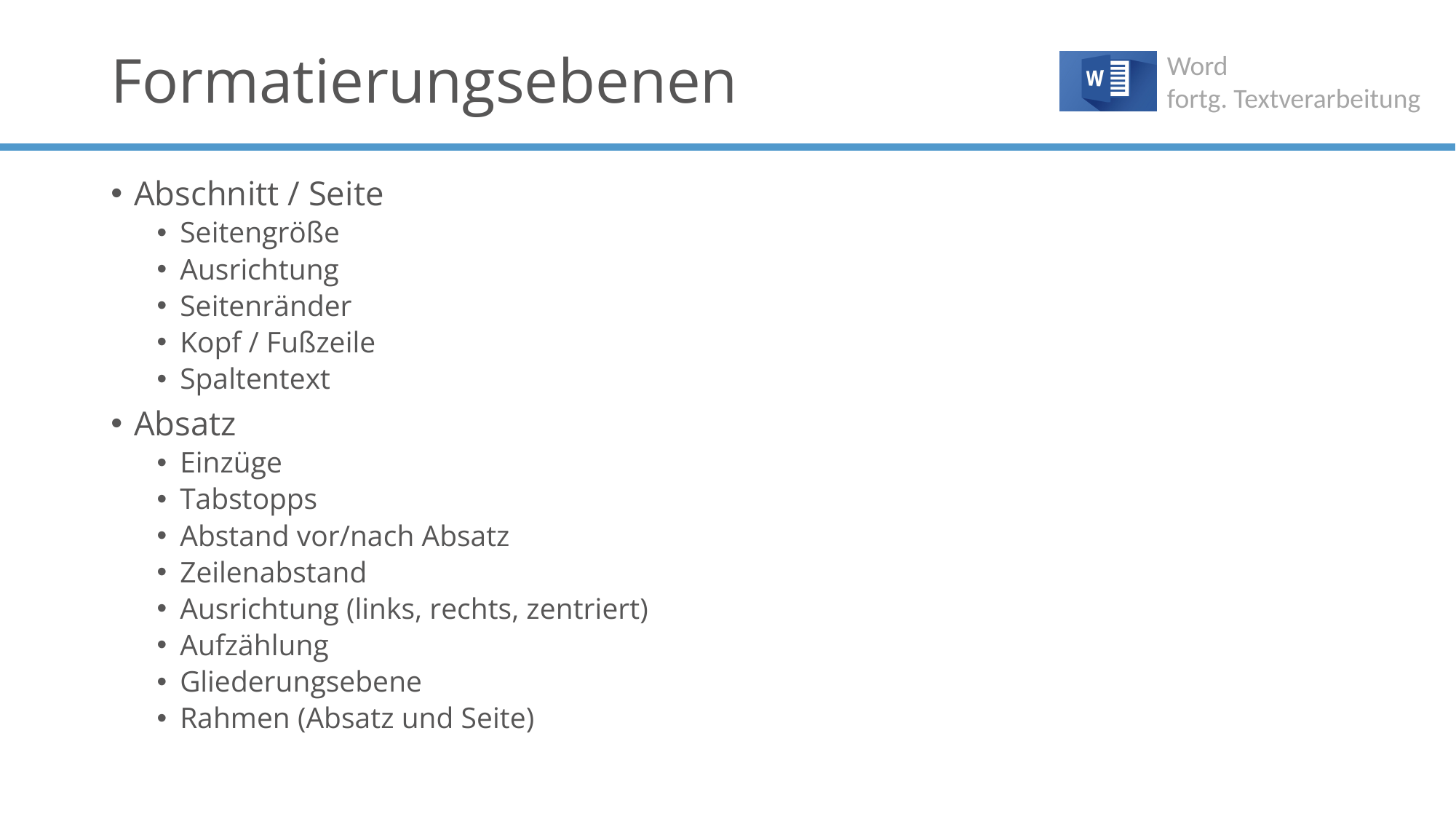

# Formatierungsebenen
Abschnitt / Seite
Seitengröße
Ausrichtung
Seitenränder
Kopf / Fußzeile
Spaltentext
Absatz
Einzüge
Tabstopps
Abstand vor/nach Absatz
Zeilenabstand
Ausrichtung (links, rechts, zentriert)
Aufzählung
Gliederungsebene
Rahmen (Absatz und Seite)